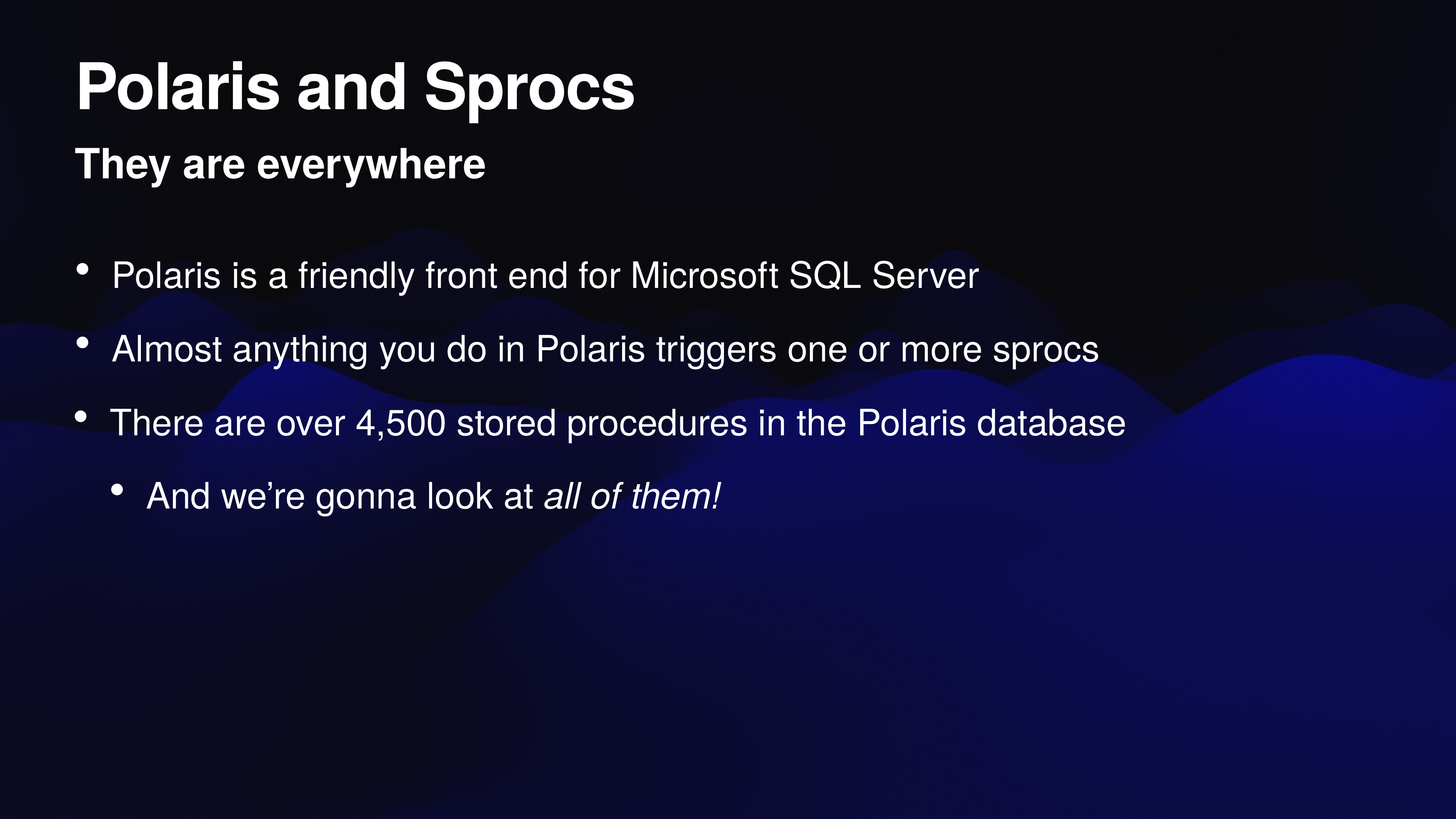

# Polaris and Sprocs
They are everywhere
Polaris is a friendly front end for Microsoft SQL Server
Almost anything you do in Polaris triggers one or more sprocs
There are over 4,500 stored procedures in the Polaris database
And we’re gonna look at all of them!